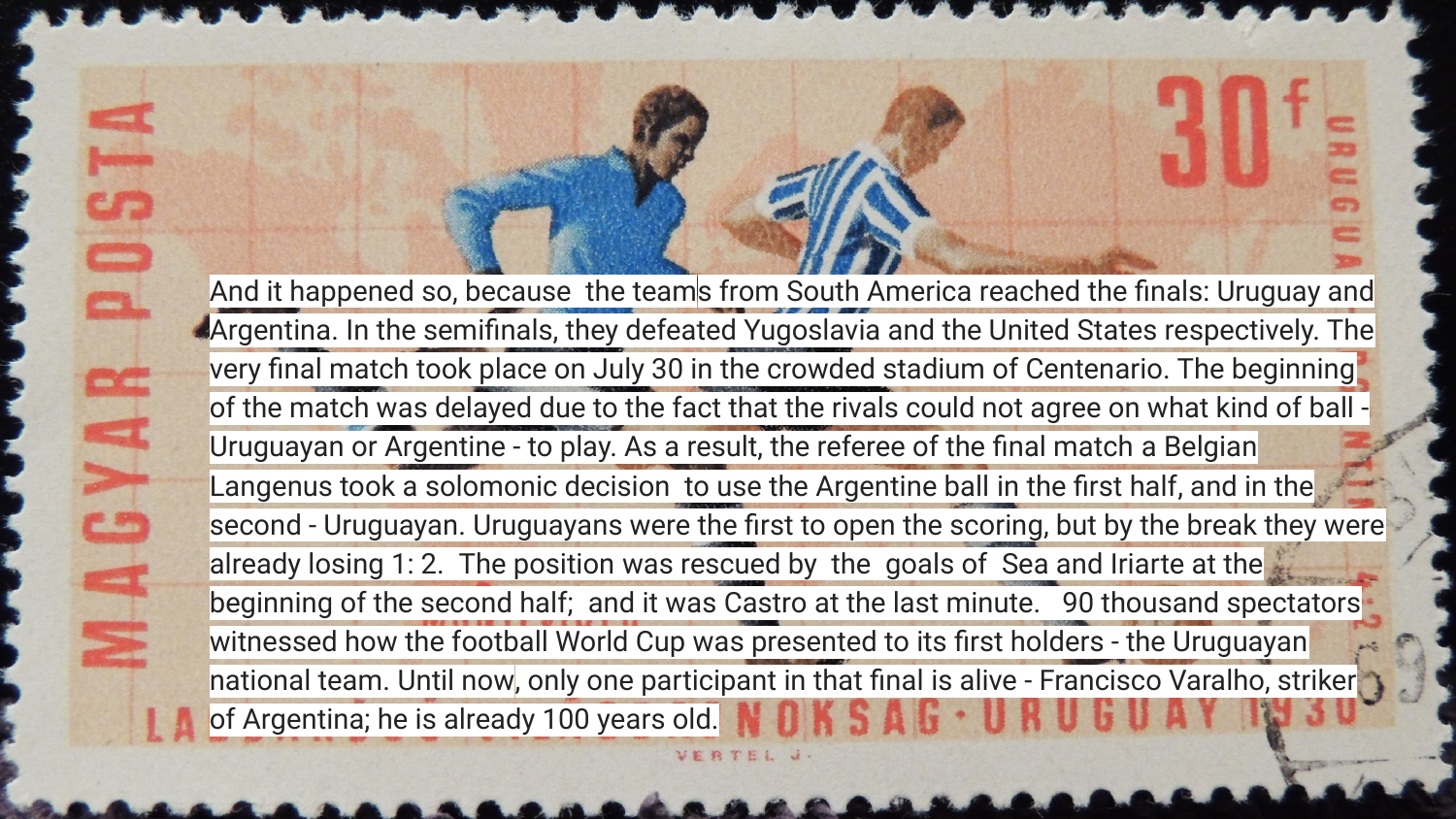

And it happened so, because  the teams from South America reached the finals: Uruguay and Argentina. In the semifinals, they defeated Yugoslavia and the United States respectively. The very final match took place on July 30 in the crowded stadium of Centenario. The beginning of the match was delayed due to the fact that the rivals could not agree on what kind of ball - Uruguayan or Argentine - to play. As a result, the referee of the final match a Belgian Langenus took a solomonic decision  to use the Argentine ball in the first half, and in the second - Uruguayan. Uruguayans were the first to open the scoring, but by the break they were already losing 1: 2.  The position was rescued by  the  goals of  Sea and Iriarte at the beginning of the second half;  and it was Castro at the last minute.   90 thousand spectators witnessed how the football World Cup was presented to its first holders - the Uruguayan national team. Until now, only one participant in that final is alive - Francisco Varalho, striker of Argentina; he is already 100 years old.